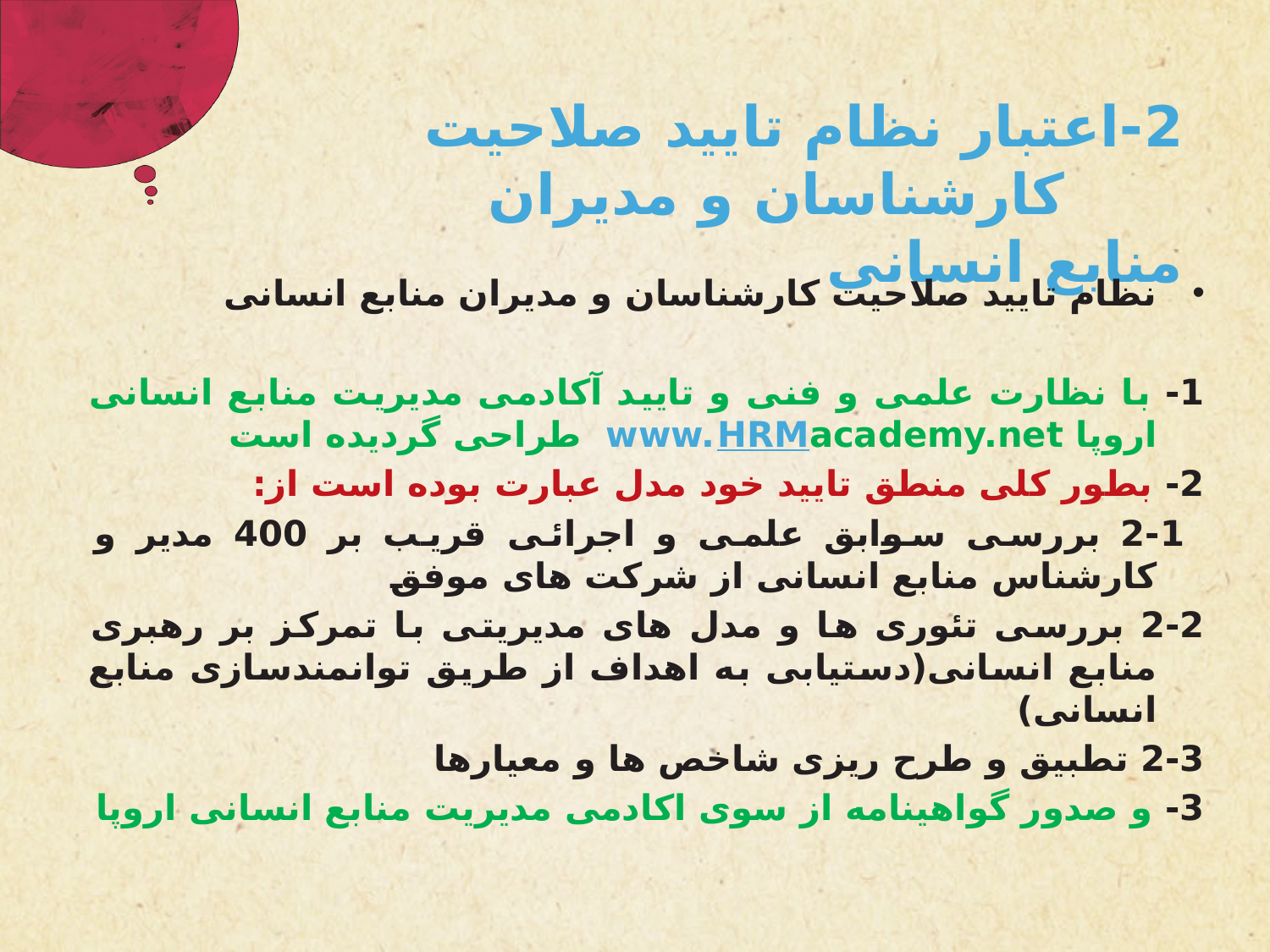

2-اعتبار نظام تایید صلاحیت         کارشناسان و مدیران منابع انسانی
نظام تایید صلاحیت کارشناسان و مدیران منابع انسانی

1- با نظارت علمی و فنی و تایید آکادمی مدیریت منابع انسانی اروپا www.HRMacademy.net  طراحی گردیده است
2- بطور کلی منطق تایید خود مدل عبارت بوده است از:
 2-1 بررسی سوابق علمی و اجرائی قریب بر 400 مدیر و کارشناس منابع انسانی از شرکت های موفق
2-2 بررسی تئوری ها و مدل های مدیریتی با تمرکز بر رهبری منابع انسانی(دستیابی به اهداف از طریق توانمندسازی منابع انسانی)
2-3 تطبیق و طرح ریزی شاخص ها و معیارها
3- و صدور گواهینامه از سوی اکادمی مدیریت منابع انسانی اروپا